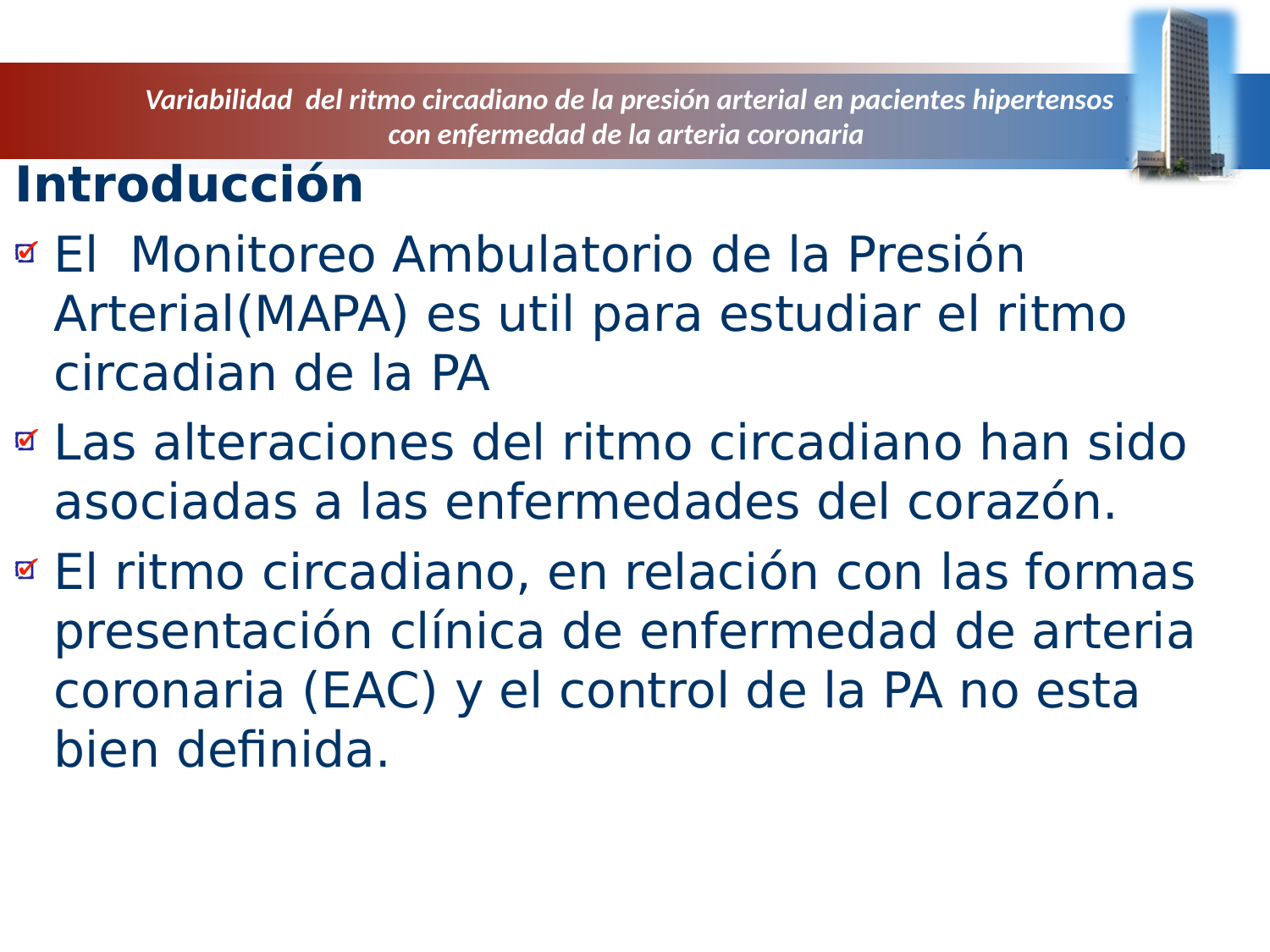

Variabilidad  del ritmo circadiano de la presión arterial en pacientes hipertensos con enfermedad de la arteria coronaria
Introducción
El  Monitoreo Ambulatorio de la Presión Arterial(MAPA) es util para estudiar el ritmo circadian de la PA
Las alteraciones del ritmo circadiano han sido asociadas a las enfermedades del corazón.
El ritmo circadiano, en relación con las formas presentación clínica de enfermedad de arteria coronaria (EAC) y el control de la PA no esta bien definida.